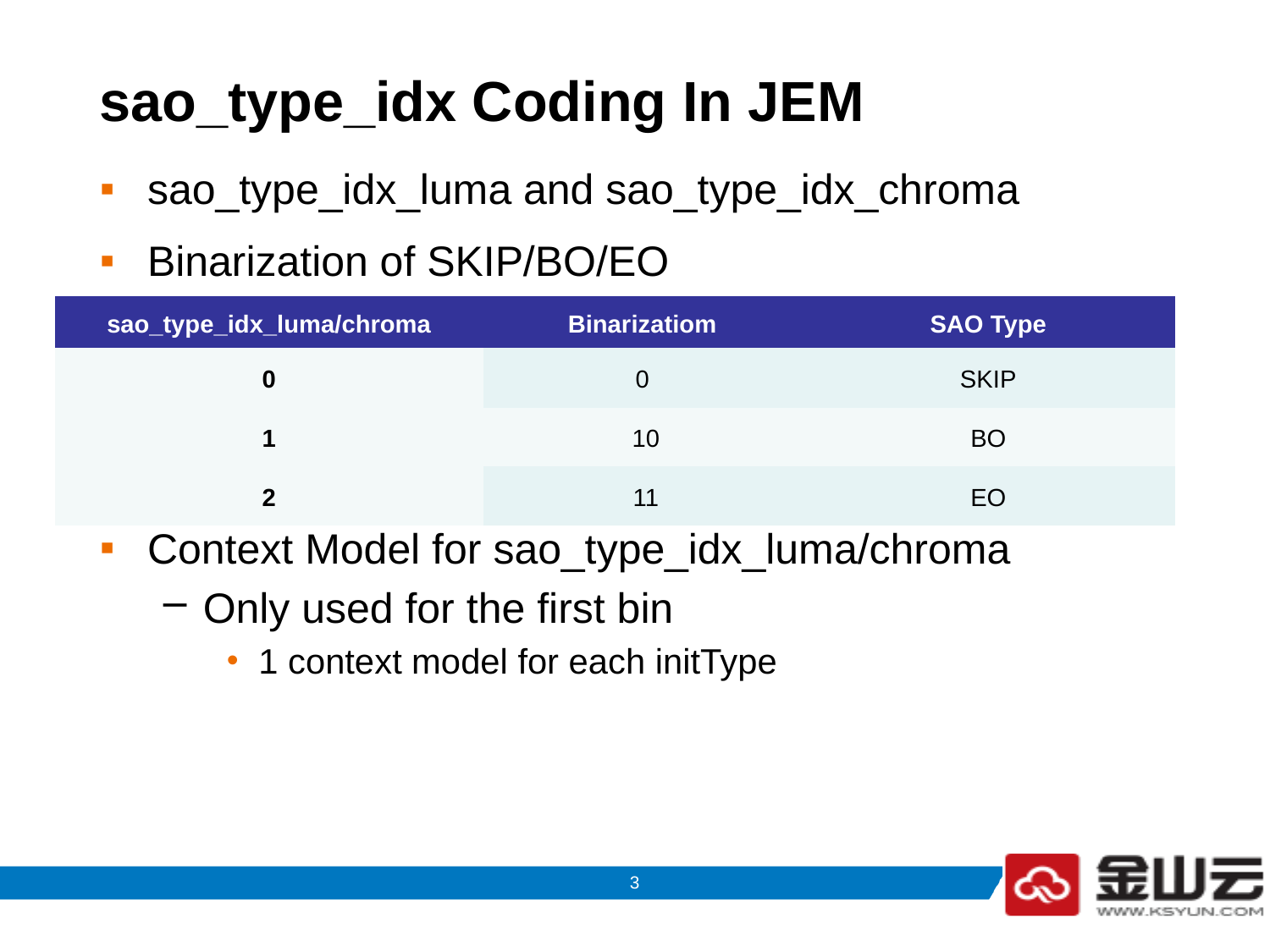

# sao_type_idx Coding In JEM
sao_type_idx_luma and sao_type_idx_chroma
Binarization of SKIP/BO/EO

Context Model for sao_type_idx_luma/chroma
Only used for the first bin
1 context model for each initType

| sao\_type\_idx\_luma/chroma | Binarizatiom | SAO Type |
| --- | --- | --- |
| 0 | 0 | SKIP |
| 1 | 10 | BO |
| 2 | 11 | EO |
3